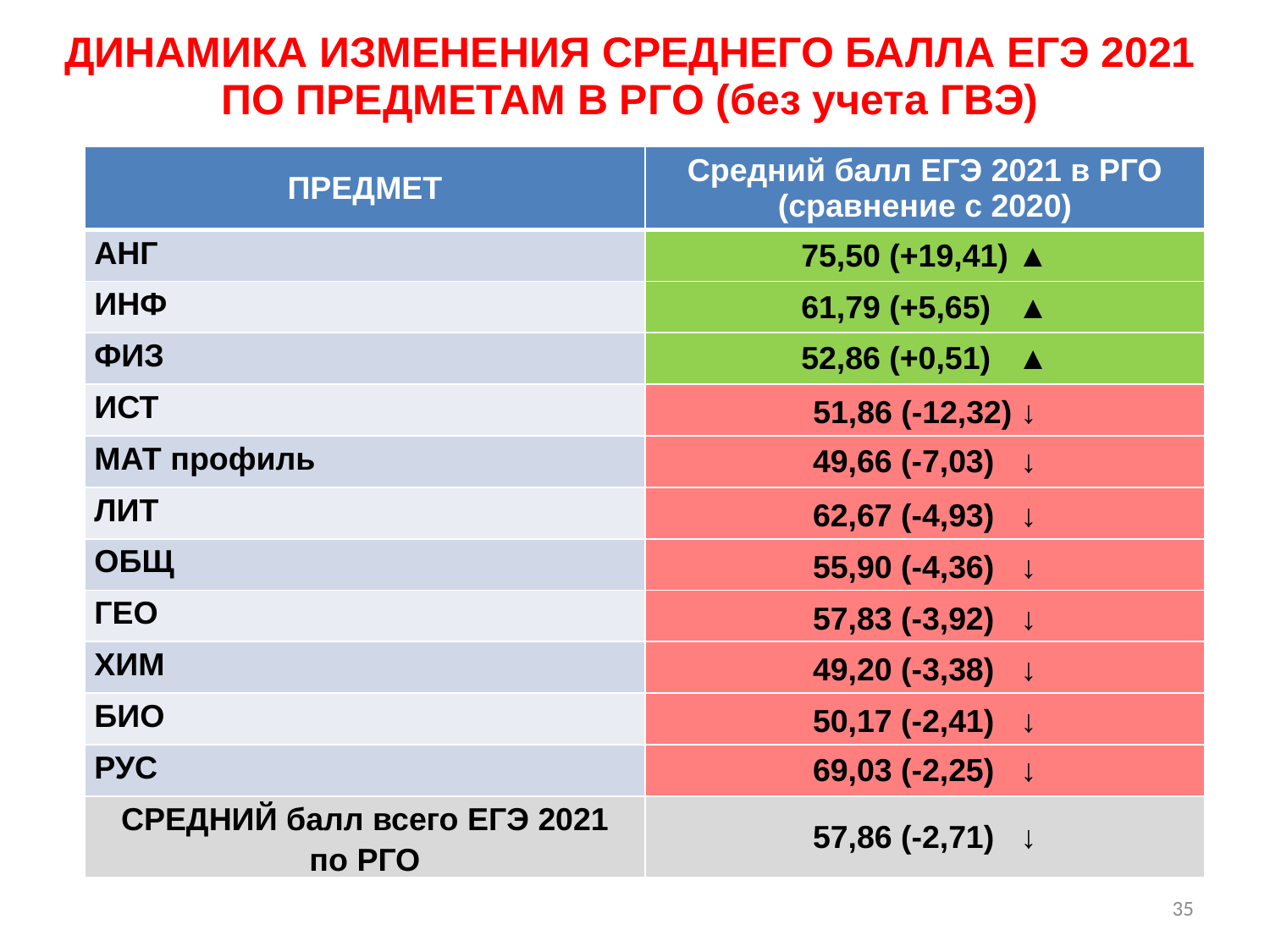

ДИНАМИКА ИЗМЕНЕНИЯ СРЕДНЕГО БАЛЛА ЕГЭ 2021
ПО ПРЕДМЕТАМ В РГО (без учета ГВЭ)
| ПРЕДМЕТ | Средний балл ЕГЭ 2021 в РГО (сравнение с 2020) |
| --- | --- |
| АНГ | 75,50 (+19,41) ▲ |
| ИНФ | 61,79 (+5,65) ▲ |
| ФИЗ | 52,86 (+0,51) ▲ |
| ИСТ | 51,86 (-12,32) ↓ |
| МАТ профиль | 49,66 (-7,03) ↓ |
| ЛИТ | 62,67 (-4,93) ↓ |
| ОБЩ | 55,90 (-4,36) ↓ |
| ГЕО | 57,83 (-3,92) ↓ |
| ХИМ | 49,20 (-3,38) ↓ |
| БИО | 50,17 (-2,41) ↓ |
| РУС | 69,03 (-2,25) ↓ |
| СРЕДНИЙ балл всего ЕГЭ 2021 по РГО | 57,86 (-2,71) ↓ |
35